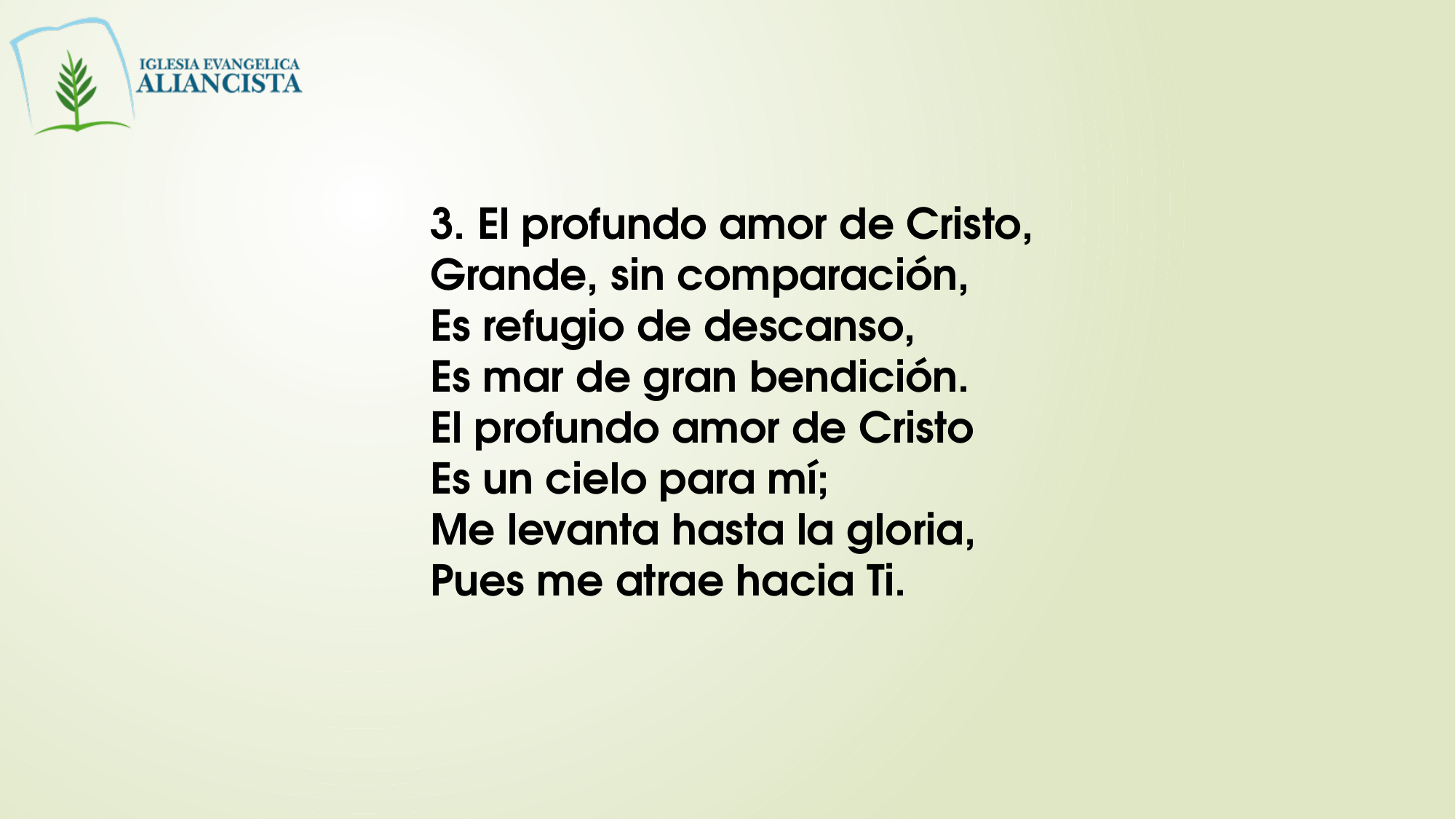

3. El profundo amor de Cristo,
Grande, sin comparación,
Es refugio de descanso,
Es mar de gran bendición.
El profundo amor de Cristo
Es un cielo para mí;
Me levanta hasta la gloria,
Pues me atrae hacia Ti.